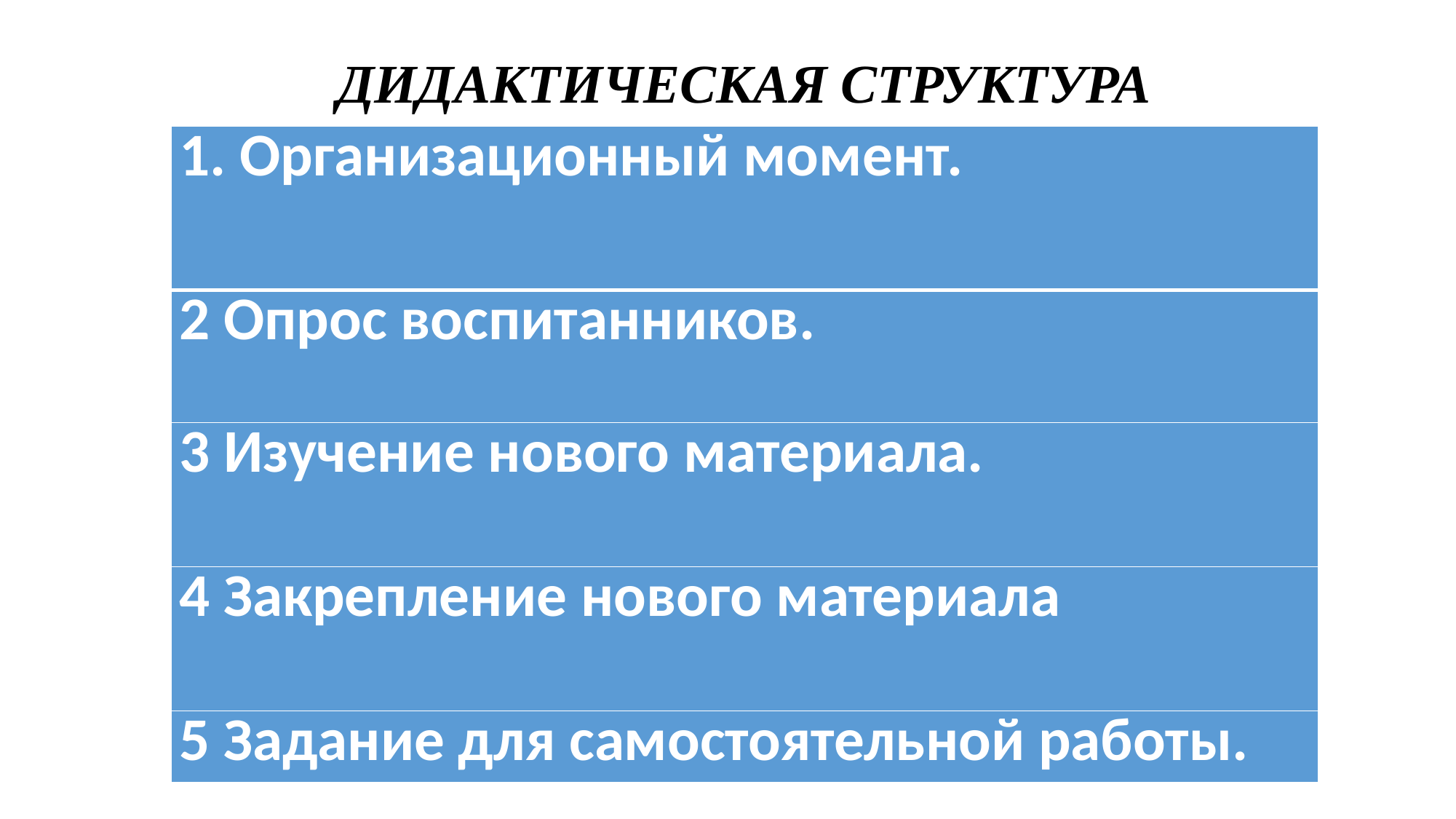

# ДИДАКТИЧЕСКАЯ СТРУКТУРА
| 1. Организационный момент. |
| --- |
| 2 Опрос воспитанников. |
| 3 Изучение нового материала. |
| 4 Закрепление нового материала |
| 5 Задание для самостоятельной работы. |